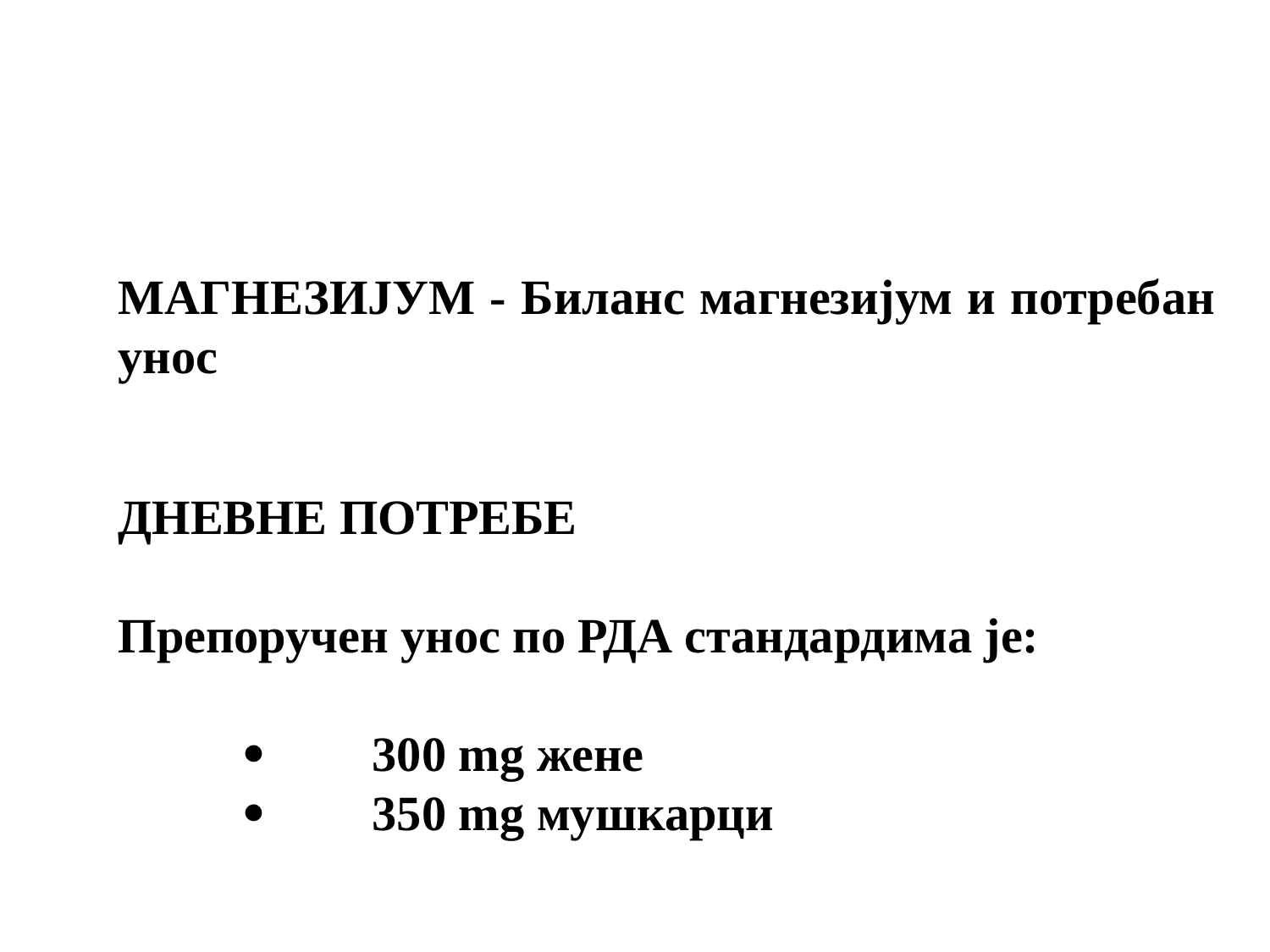

МАГНЕЗИЈУМ - Биланс магнезијум и потребан унос

ДНЕВНЕ ПОТРЕБЕ

Препоручен унос по РДА стандардима је:

•	300 mg жене
•	350 mg мушкарци